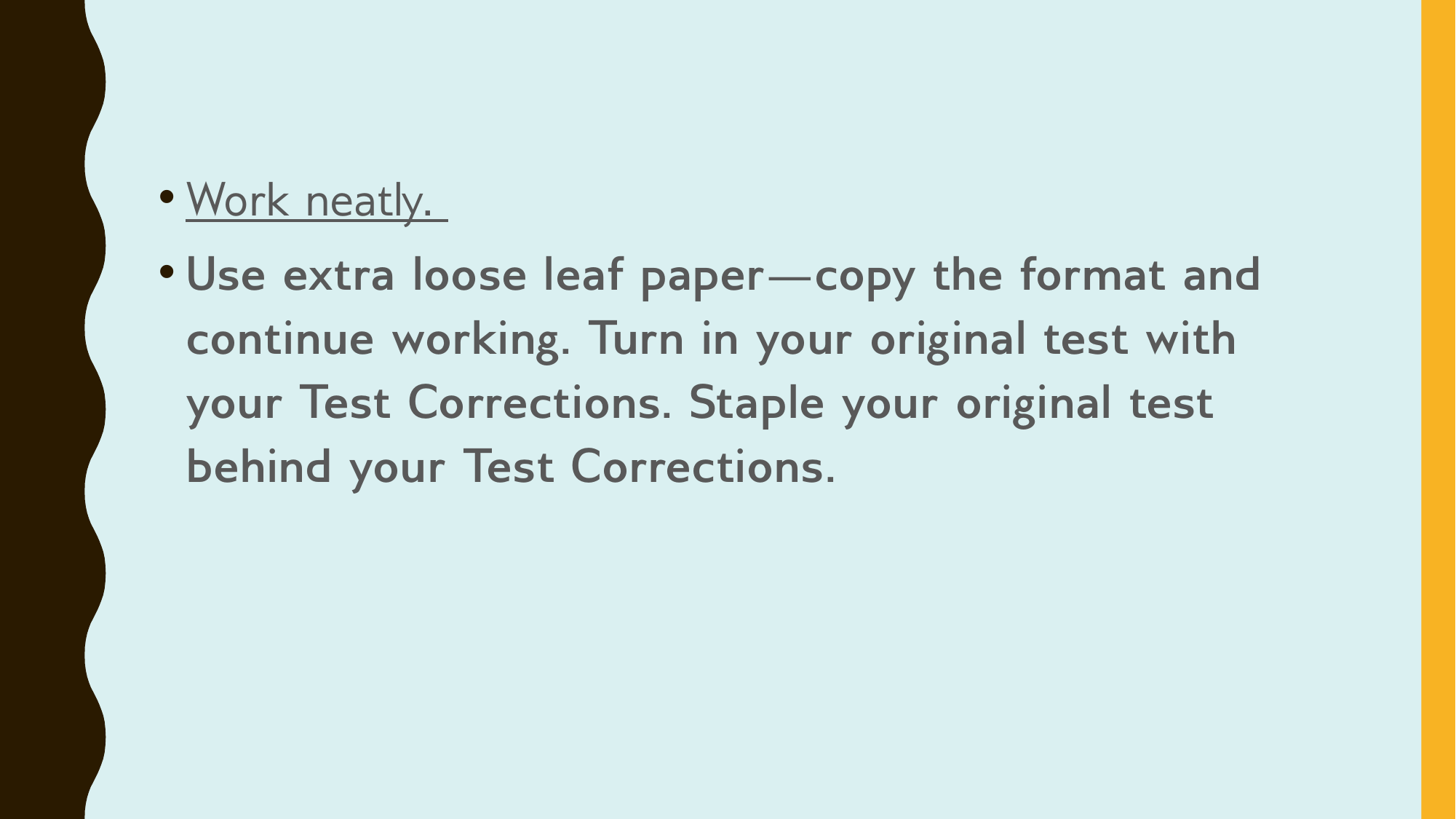

Work neatly.
Use extra loose leaf paper—copy the format and continue working. Turn in your original test with your Test Corrections. Staple your original test behind your Test Corrections.